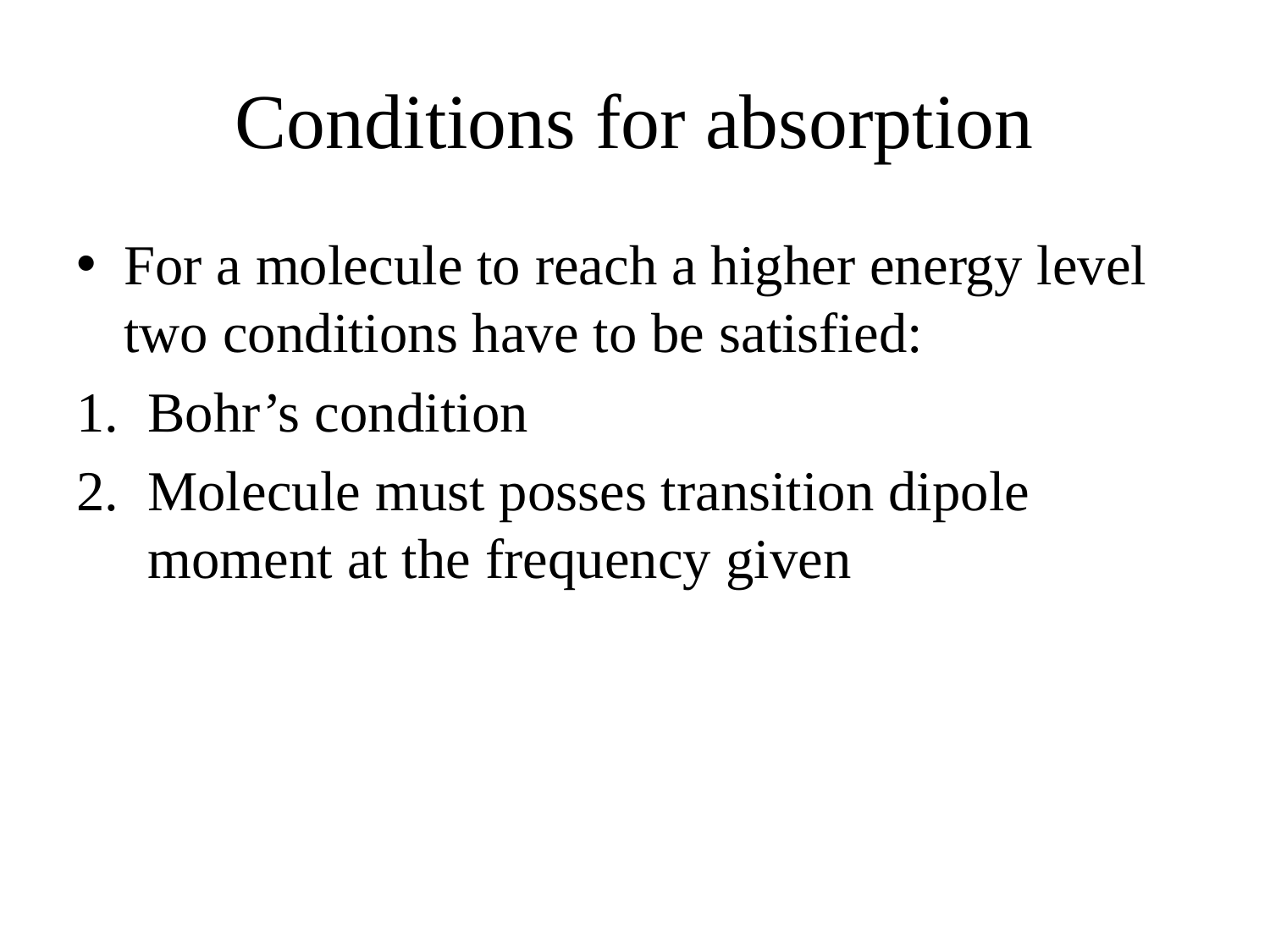

# Conditions for absorption
For a molecule to reach a higher energy level two conditions have to be satisfied:
Bohr’s condition
Molecule must posses transition dipole moment at the frequency given